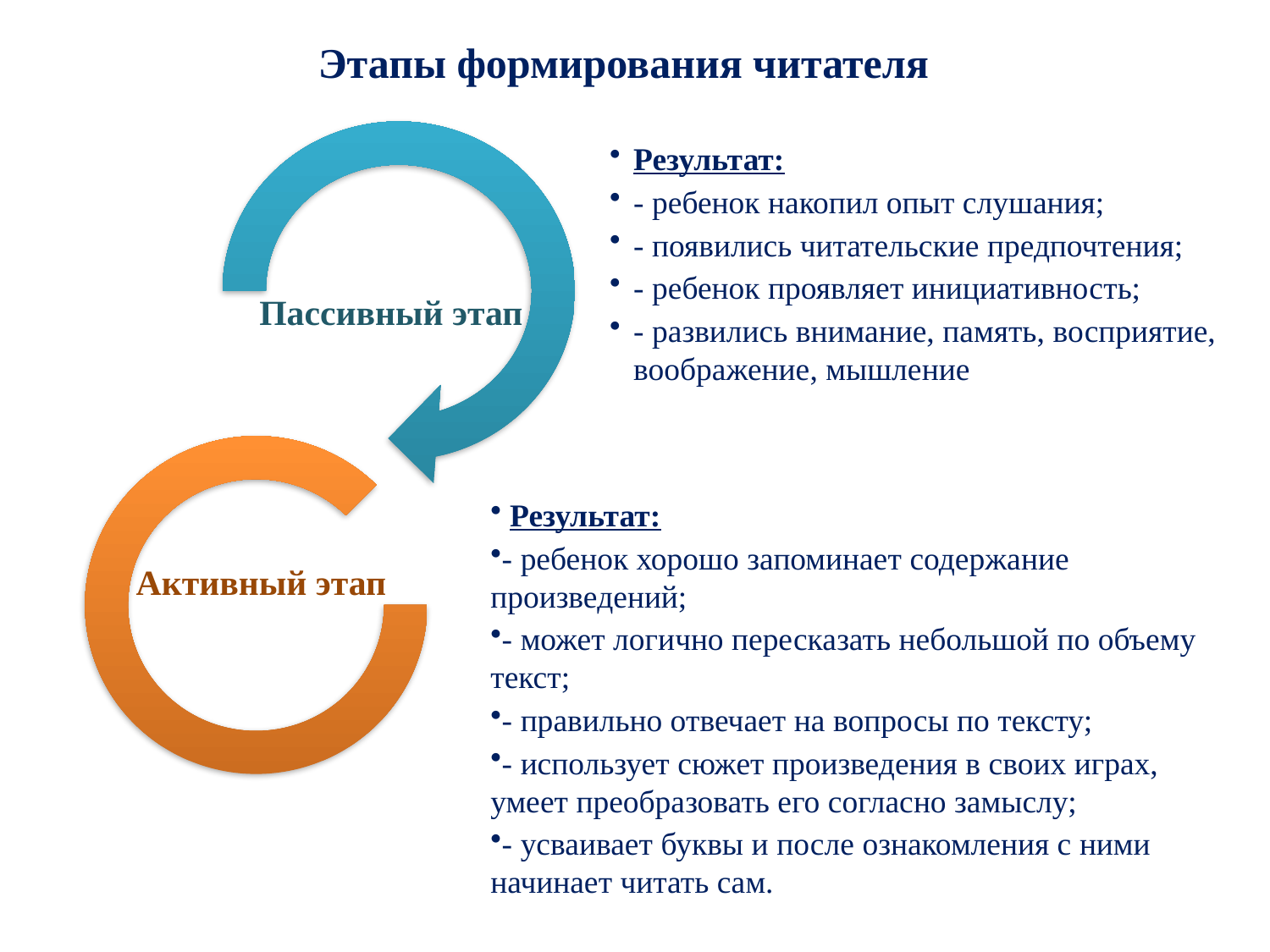

Этапы формирования читателя
Результат:
- ребенок накопил опыт слушания;
- появились читательские предпочтения;
- ребенок проявляет инициативность;
- развились внимание, память, восприятие, воображение, мышление
Пассивный этап
 Результат:
- ребенок хорошо запоминает содержание произведений;
- может логично пересказать небольшой по объему текст;
- правильно отвечает на вопросы по тексту;
- использует сюжет произведения в своих играх, умеет преобразовать его согласно замыслу;
- усваивает буквы и после ознакомления с ними начинает читать сам.
Активный этап